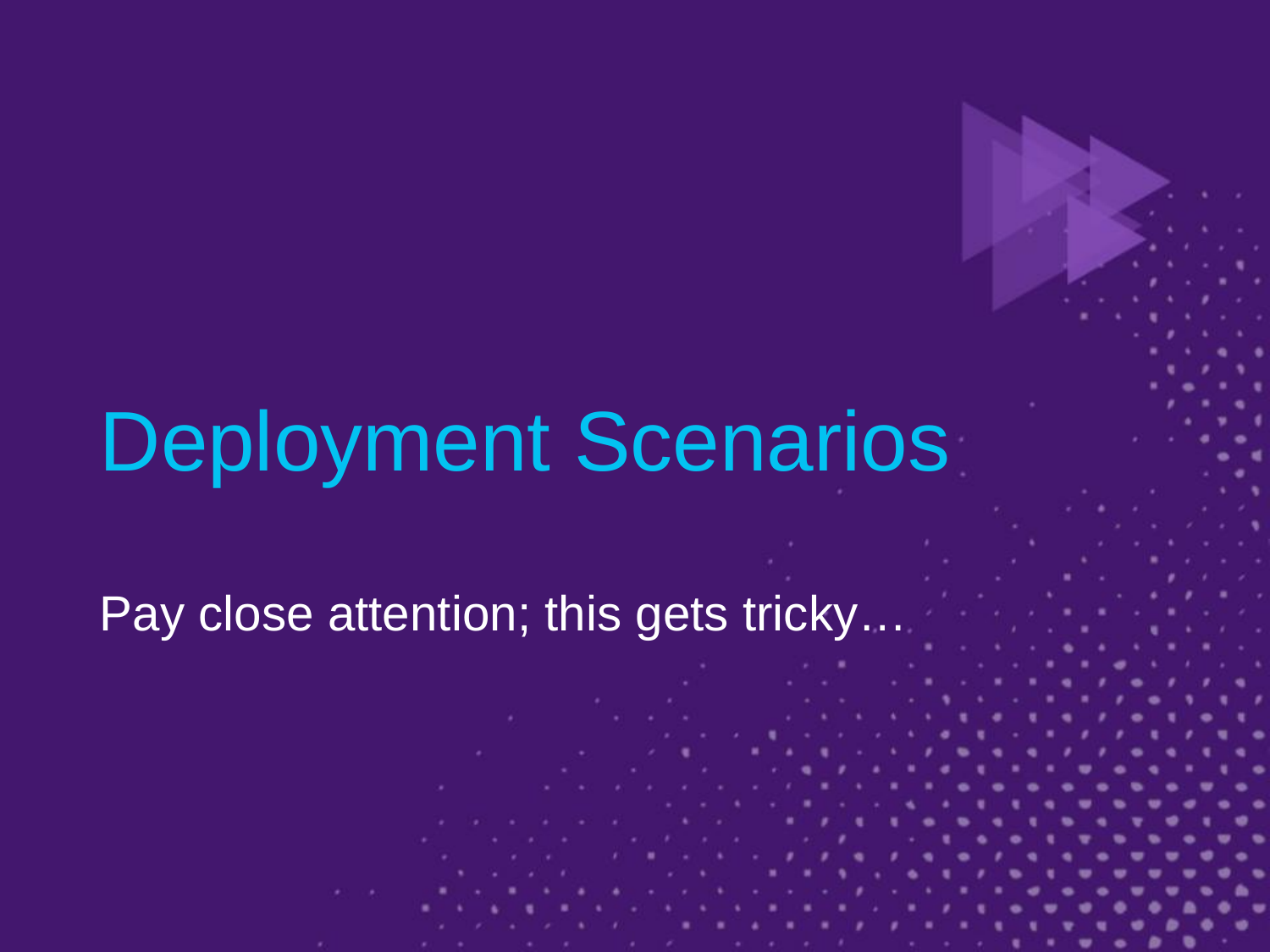

# Deployment Scenarios
Pay close attention; this gets tricky…